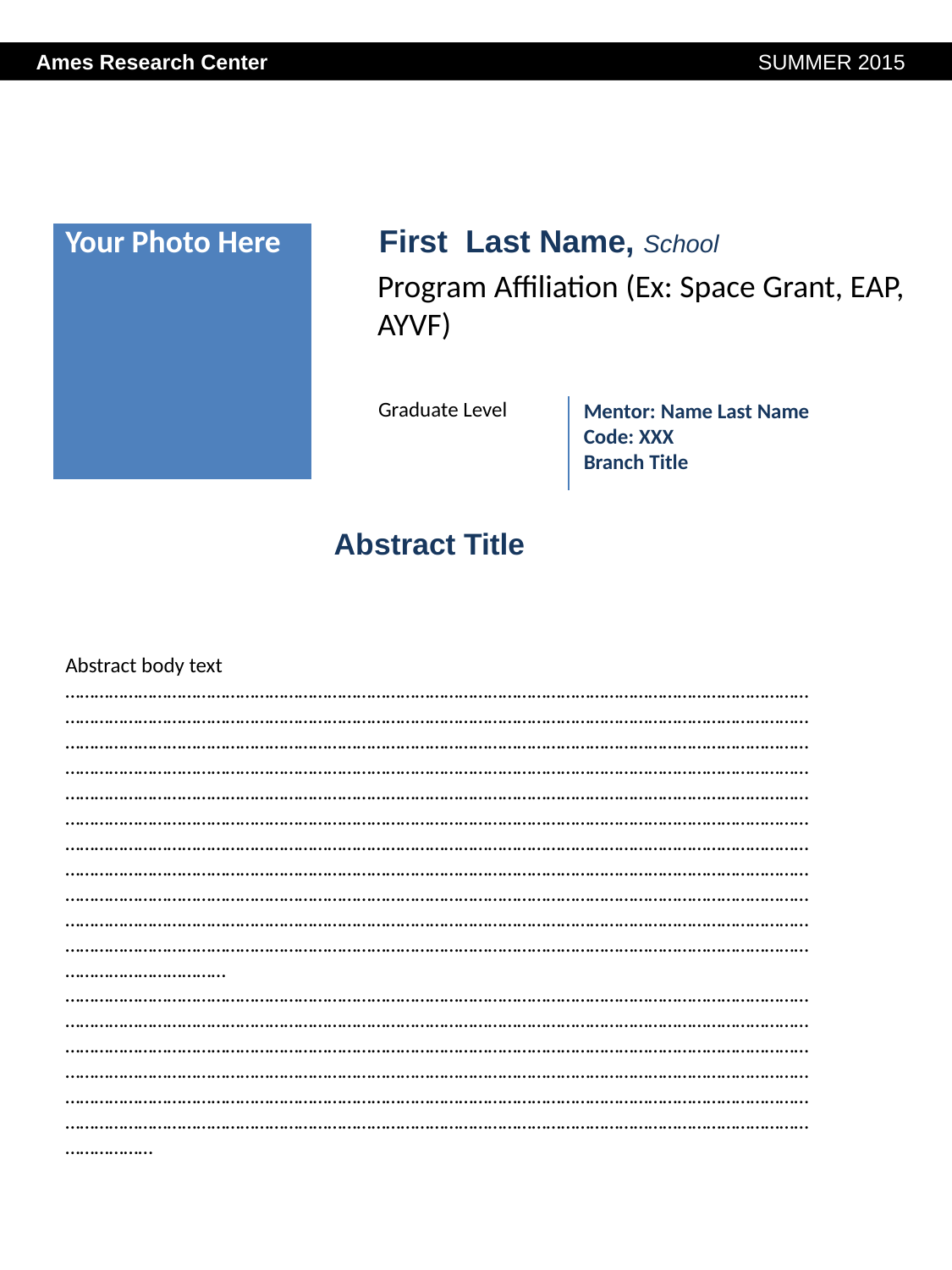

Ames Research Center                                                                                   SUMMER 2015
First  Last Name, School
| Your Photo Here |
| --- |
Program Affiliation (Ex: Space Grant, EAP, AYVF)
Graduate Level
Mentor: Name Last Name
Code: XXX
Branch Title
Abstract Title
Abstract body text ……………………………………………………………………………………………………………………………………………………………………………………………………………………………………………………………………………………………………………………………………………………………………………………………………………………………………………………………………………………………………………………………………………………………………………………………………………………………………………………………………………………………………………………………………………………………………………………………………………………………………………………………………………………………………………………………………………………………………………………………………………………………………………………………………………………………………………………………………………………………………………………………………………………………………………………………………………………………………………………………………………………………………………………………………………………………………………………………………………………………………………………………………………………………………………………
………………………………………………………………………………………………………………………………………………………………………………………………………………………………………………………………………………………………………………………………………………………………………………………………………………………………………………………………………………………………………………………………………………………………………………………………………………………………………………………………………………………………………………………………………………………………………………………………………………………………………………………………

1